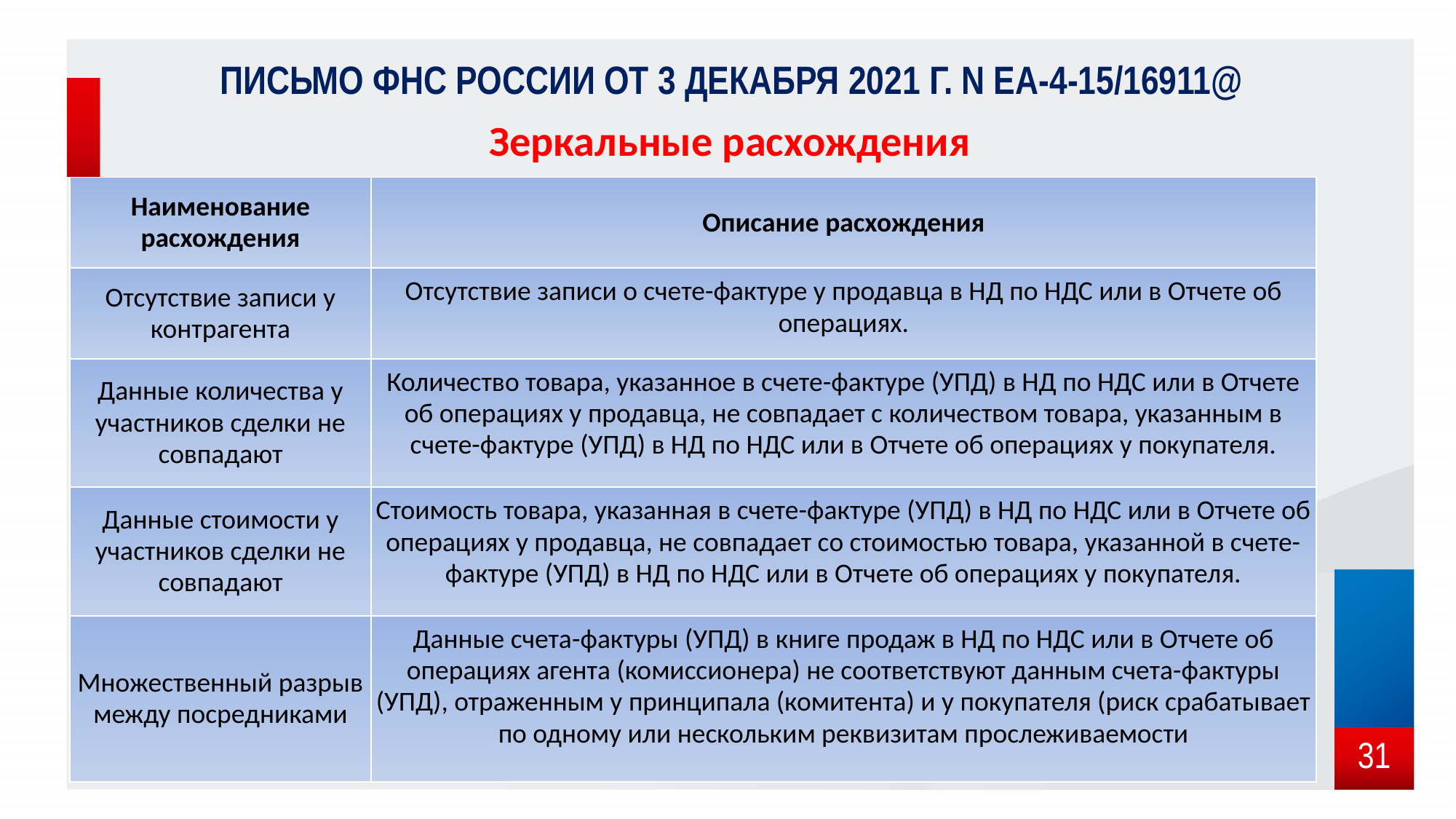

# Письмо ФНС России от 3 декабря 2021 г. N ЕА-4-15/16911@
Зеркальные расхождения
| Наименование расхождения | Описание расхождения |
| --- | --- |
| Отсутствие записи у контрагента | Отсутствие записи о счете-фактуре у продавца в НД по НДС или в Отчете об операциях. |
| Данные количества у участников сделки не совпадают | Количество товара, указанное в счете-фактуре (УПД) в НД по НДС или в Отчете об операциях у продавца, не совпадает с количеством товара, указанным в счете-фактуре (УПД) в НД по НДС или в Отчете об операциях у покупателя. |
| Данные стоимости у участников сделки не совпадают | Стоимость товара, указанная в счете-фактуре (УПД) в НД по НДС или в Отчете об операциях у продавца, не совпадает со стоимостью товара, указанной в счете-фактуре (УПД) в НД по НДС или в Отчете об операциях у покупателя. |
| Множественный разрыв между посредниками | Данные счета-фактуры (УПД) в книге продаж в НД по НДС или в Отчете об операциях агента (комиссионера) не соответствуют данным счета-фактуры (УПД), отраженным у принципала (комитента) и у покупателя (риск срабатывает по одному или нескольким реквизитам прослеживаемости |

31